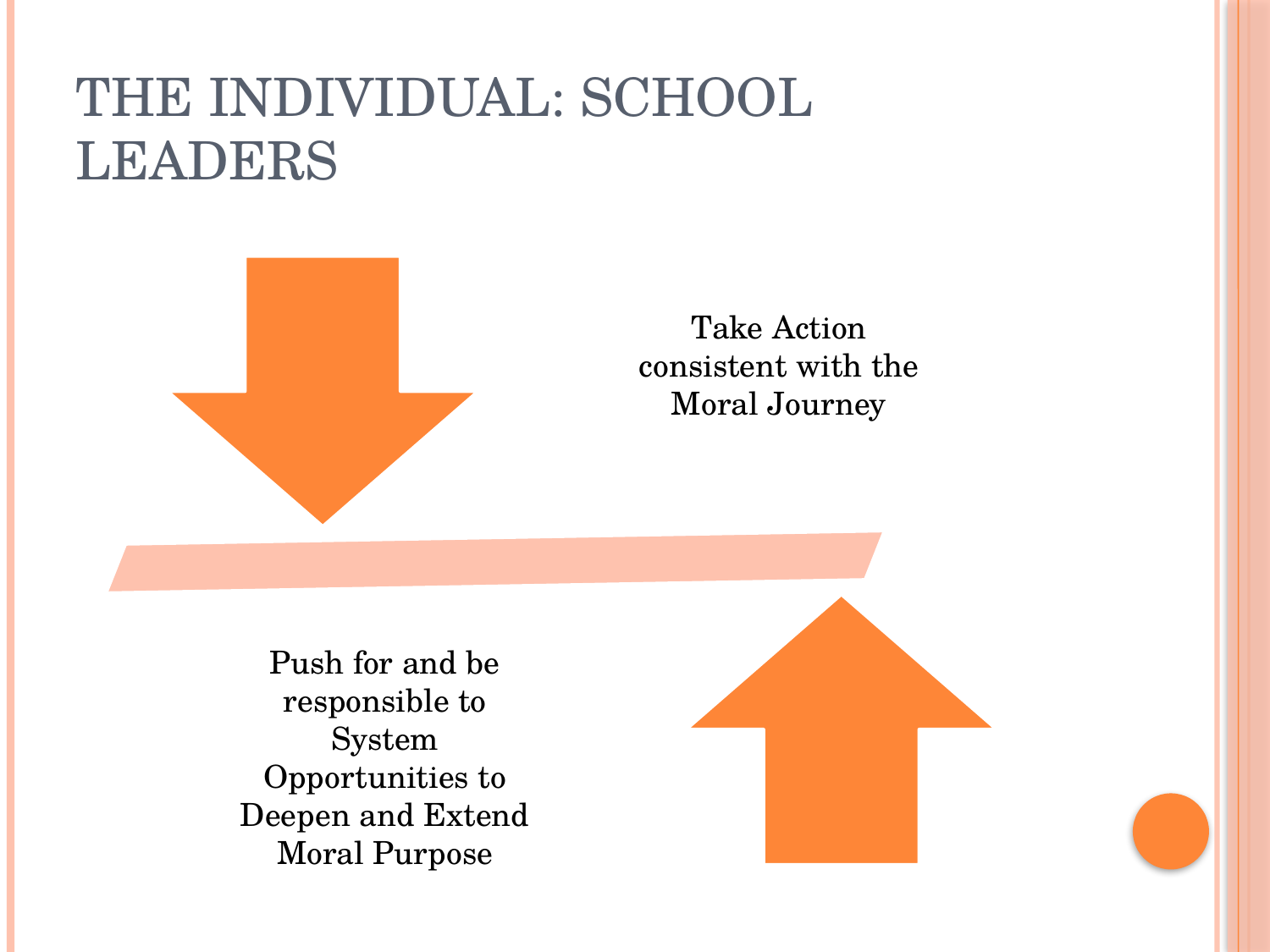

# The Individual: School Leaders
Take Action consistent with the Moral Journey
Push for and be responsible to System Opportunities to Deepen and Extend Moral Purpose